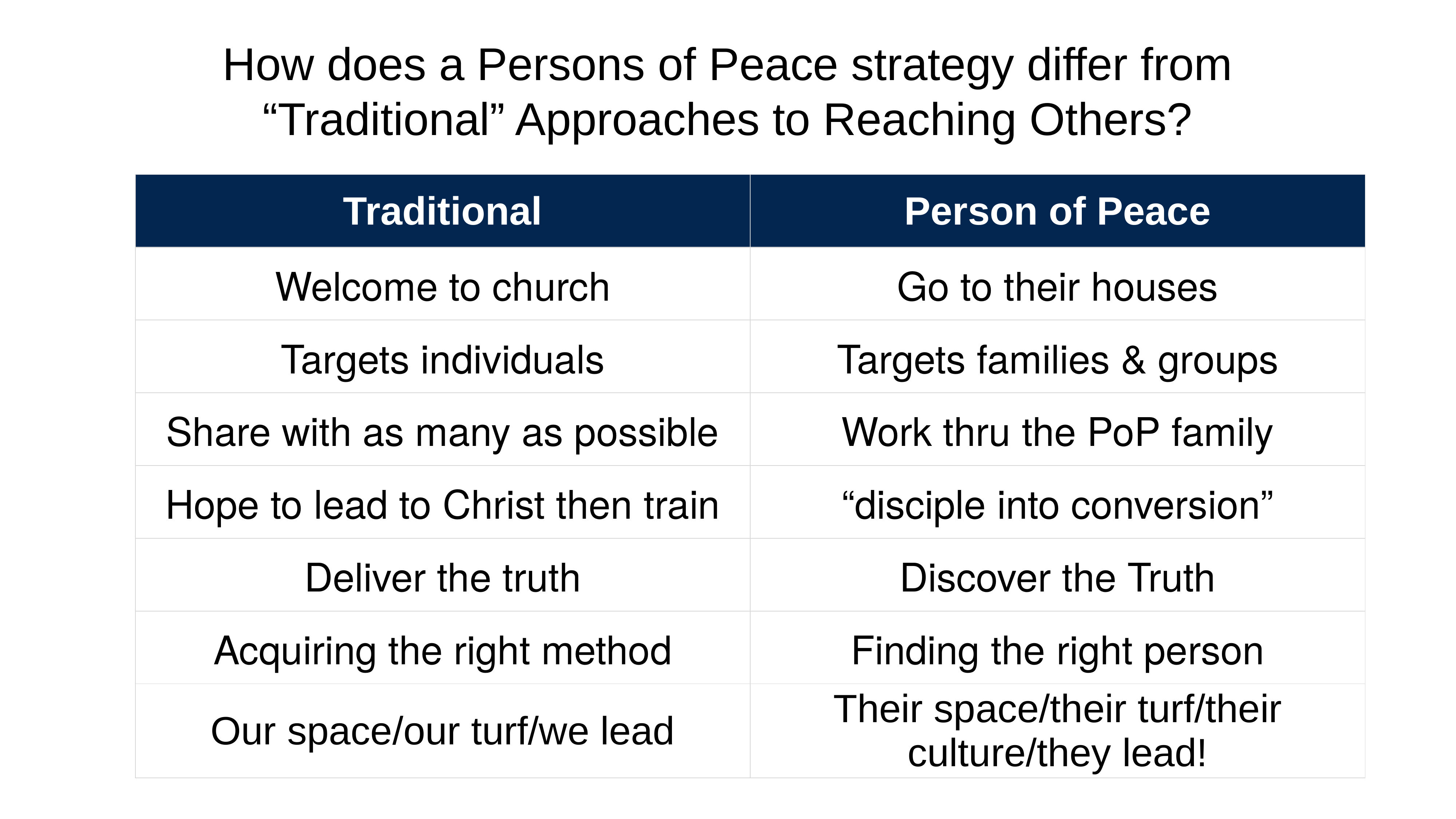

# How does a Persons of Peace strategy differ from “Traditional” Approaches to Reaching Others?
| Traditional | Person of Peace |
| --- | --- |
| Welcome to church | Go to their houses |
| Targets individuals | Targets families & groups |
| Share with as many as possible | Work thru the PoP family |
| Hope to lead to Christ then train | “disciple into conversion” |
| Deliver the truth | Discover the Truth |
| Acquiring the right method | Finding the right person |
| Our space/our turf/we lead | Their space/their turf/their culture/they lead! |